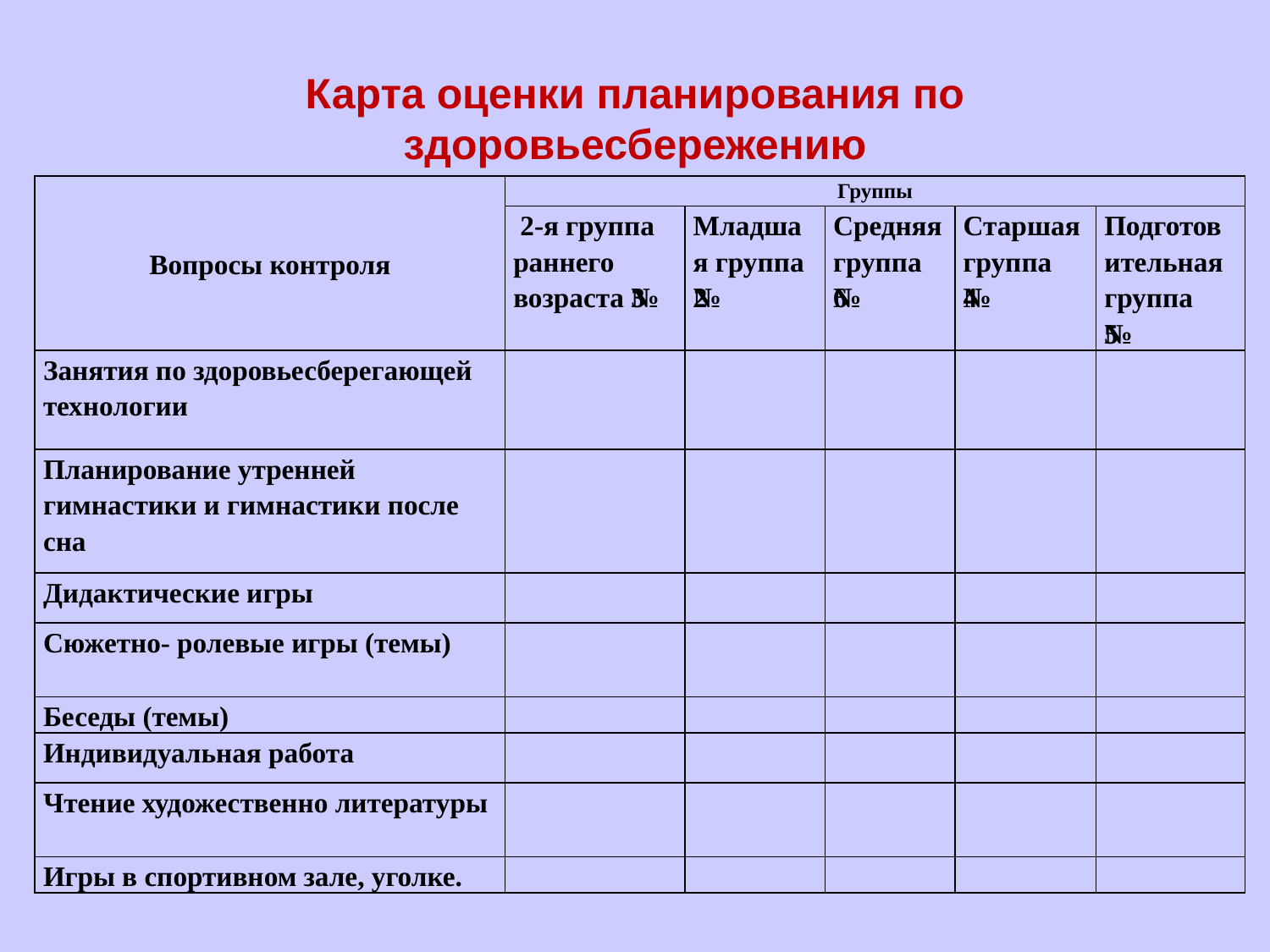

# Карта оценки планирования по здоровьесбережению
| Вопросы контроля | Группы |  |  |  |  |
| --- | --- | --- | --- | --- | --- |
|  | 2-я группа раннего возраста №3 | Младшая группа №2 | Средняя группа №6 | Старшая группа №4 | Подготовительная группа №5 |
| Занятия по здоровьесберегающей технологии |  |  |  |  |  |
| Планирование утренней гимнастики и гимнастики после сна |  |  |  |  |  |
| Дидактические игры |  |  |  |  |  |
| Сюжетно- ролевые игры (темы) |  |  |  |  |  |
| Беседы (темы) |  |  |  |  |  |
| Индивидуальная работа |  |  |  |  |  |
| Чтение художественно литературы |  |  |  |  |  |
| Игры в спортивном зале, уголке. |  |  |  |  |  |